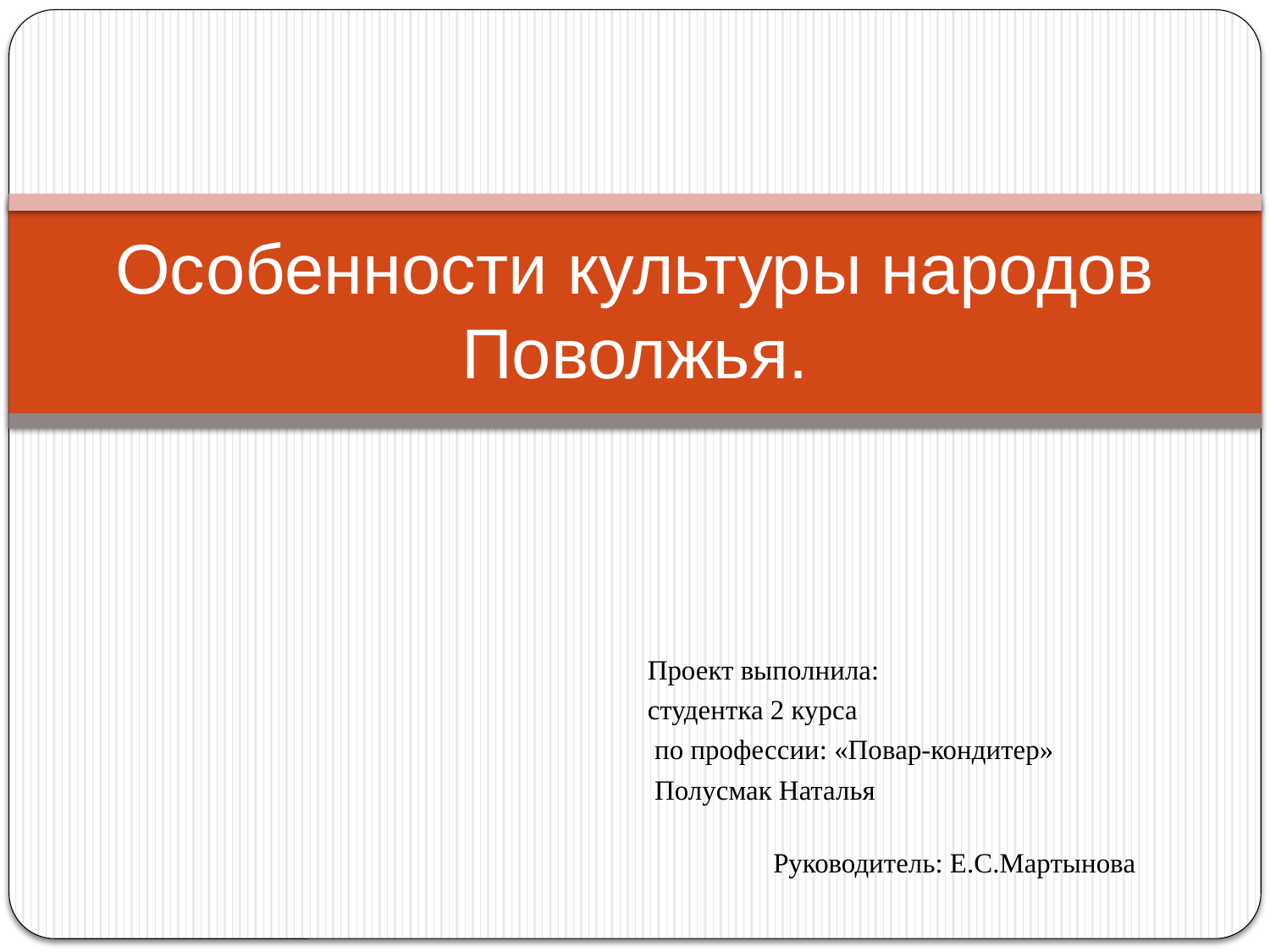

# Особенности культуры народов Поволжья.
Проект выполнила:
студентка 2 курса
 по профессии: «Повар-кондитер»
 Полусмак Наталья
                                                                                                    Руководитель: Е.С.Мартынова